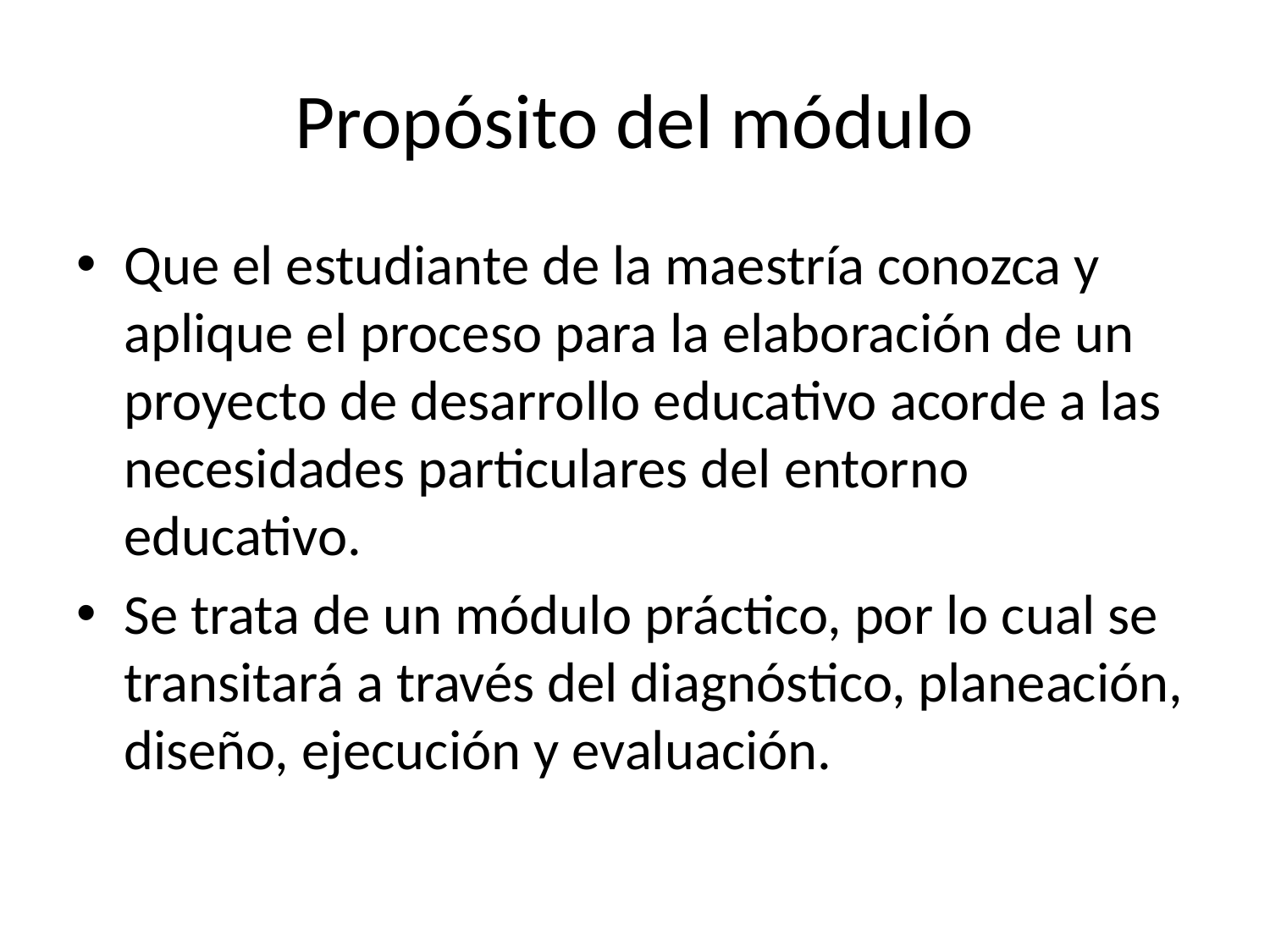

# Propósito del módulo
Que el estudiante de la maestría conozca y aplique el proceso para la elaboración de un proyecto de desarrollo educativo acorde a las necesidades particulares del entorno educativo.
Se trata de un módulo práctico, por lo cual se transitará a través del diagnóstico, planeación, diseño, ejecución y evaluación.